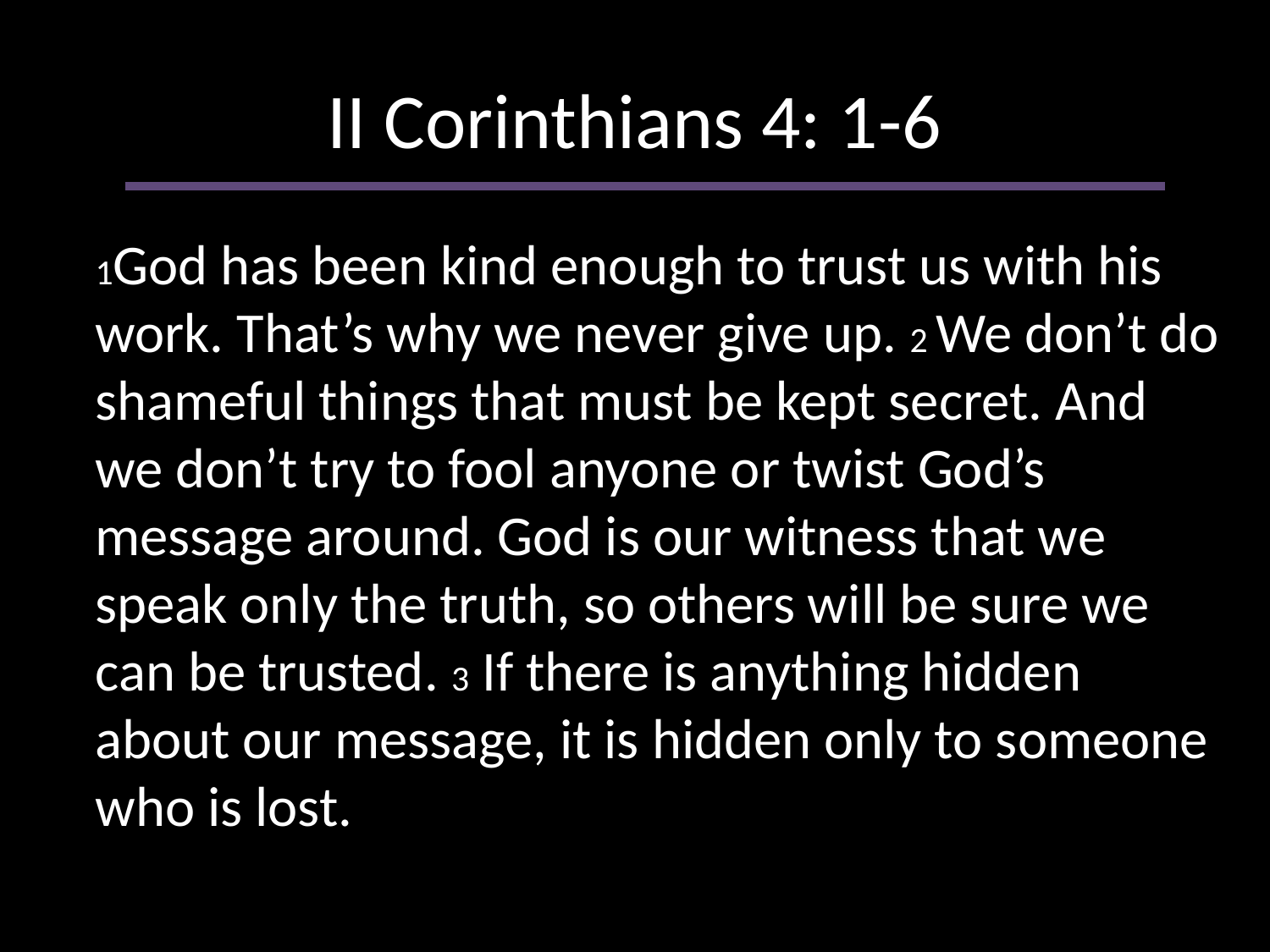

# II Corinthians 4: 1-6
	1God has been kind enough to trust us with his work. That’s why we never give up. 2 We don’t do shameful things that must be kept secret. And we don’t try to fool anyone or twist God’s message around. God is our witness that we speak only the truth, so others will be sure we can be trusted. 3 If there is anything hidden about our message, it is hidden only to someone who is lost.